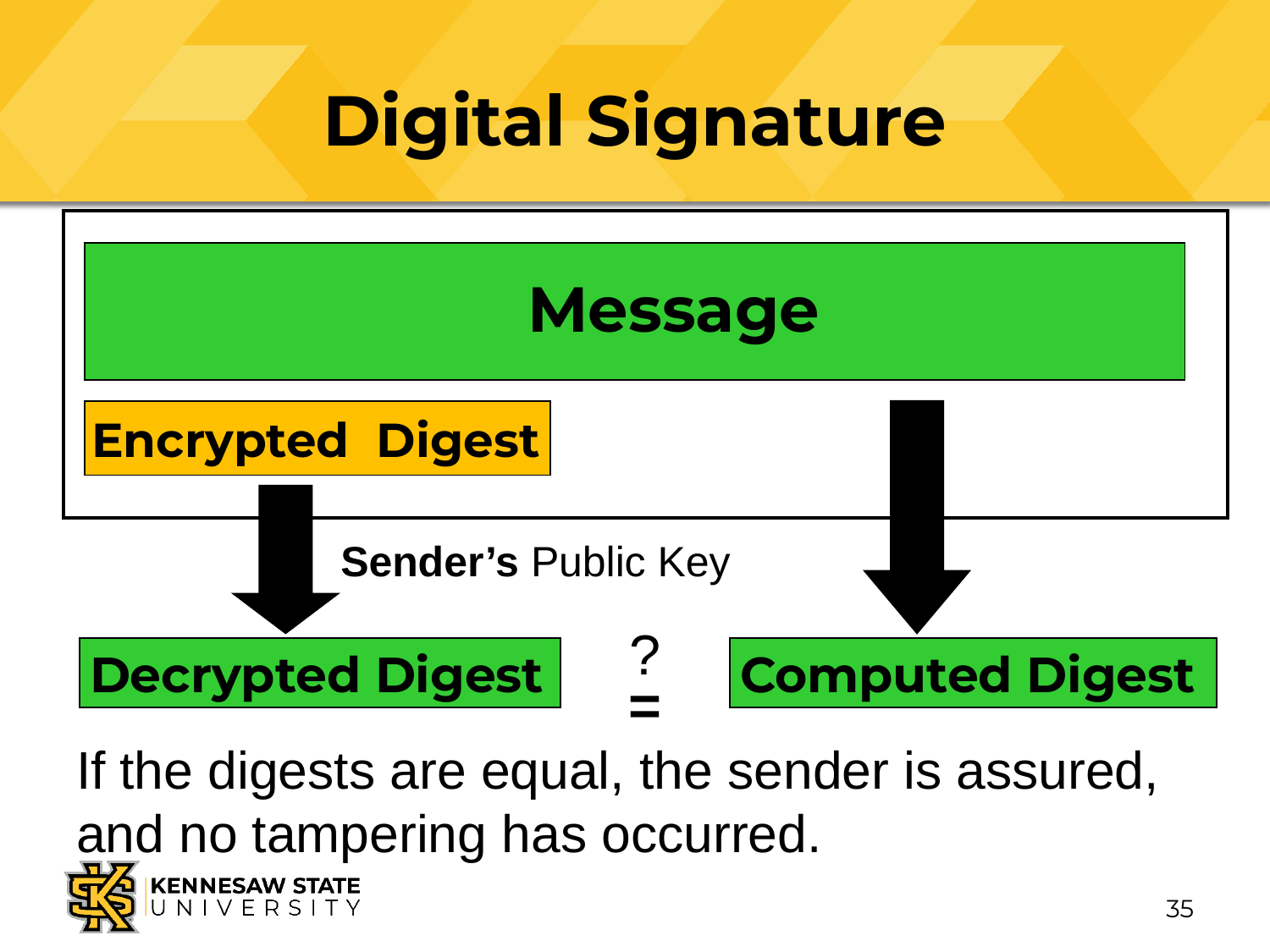

# Digital Signature

Message

Encrypted  Digest

Sender’s Public Key
?
=
Decrypted Digest
Computed Digest
If the digests are equal, the sender is assured, and no tampering has occurred.
35